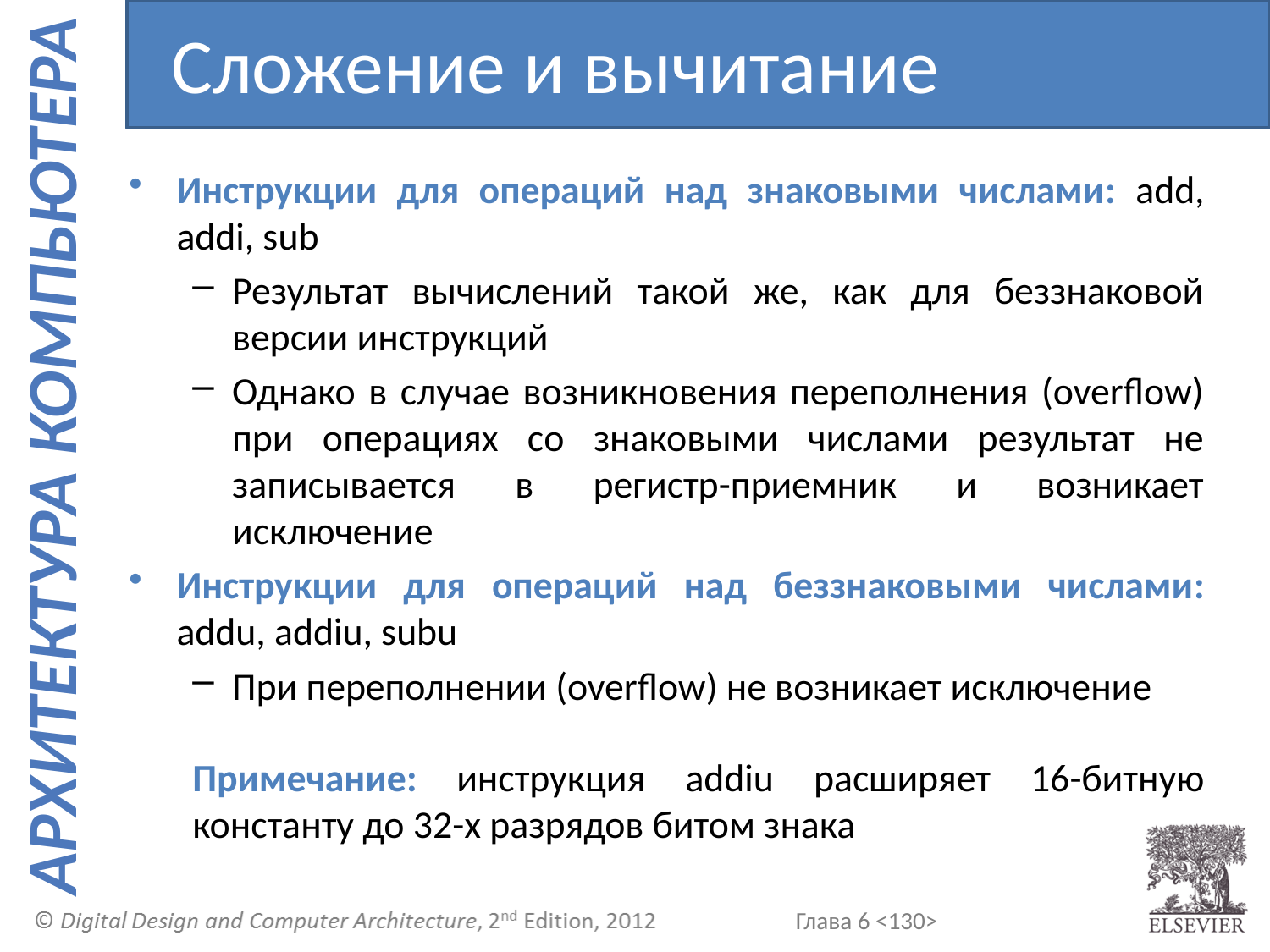

Сложение и вычитание

Инструкции для операций над знаковыми числами: add, addi, sub
Результат вычислений такой же, как для беззнаковой версии инструкций
Однако в случае возникновения переполнения (overflow) при операциях со знаковыми числами результат не записывается в регистр-приемник и возникает исключение
Инструкции для операций над беззнаковыми числами: addu, addiu, subu
При переполнении (overflow) не возникает исключение

Примечание: инструкция addiu расширяет 16-битную константу до 32-х разрядов битом знака